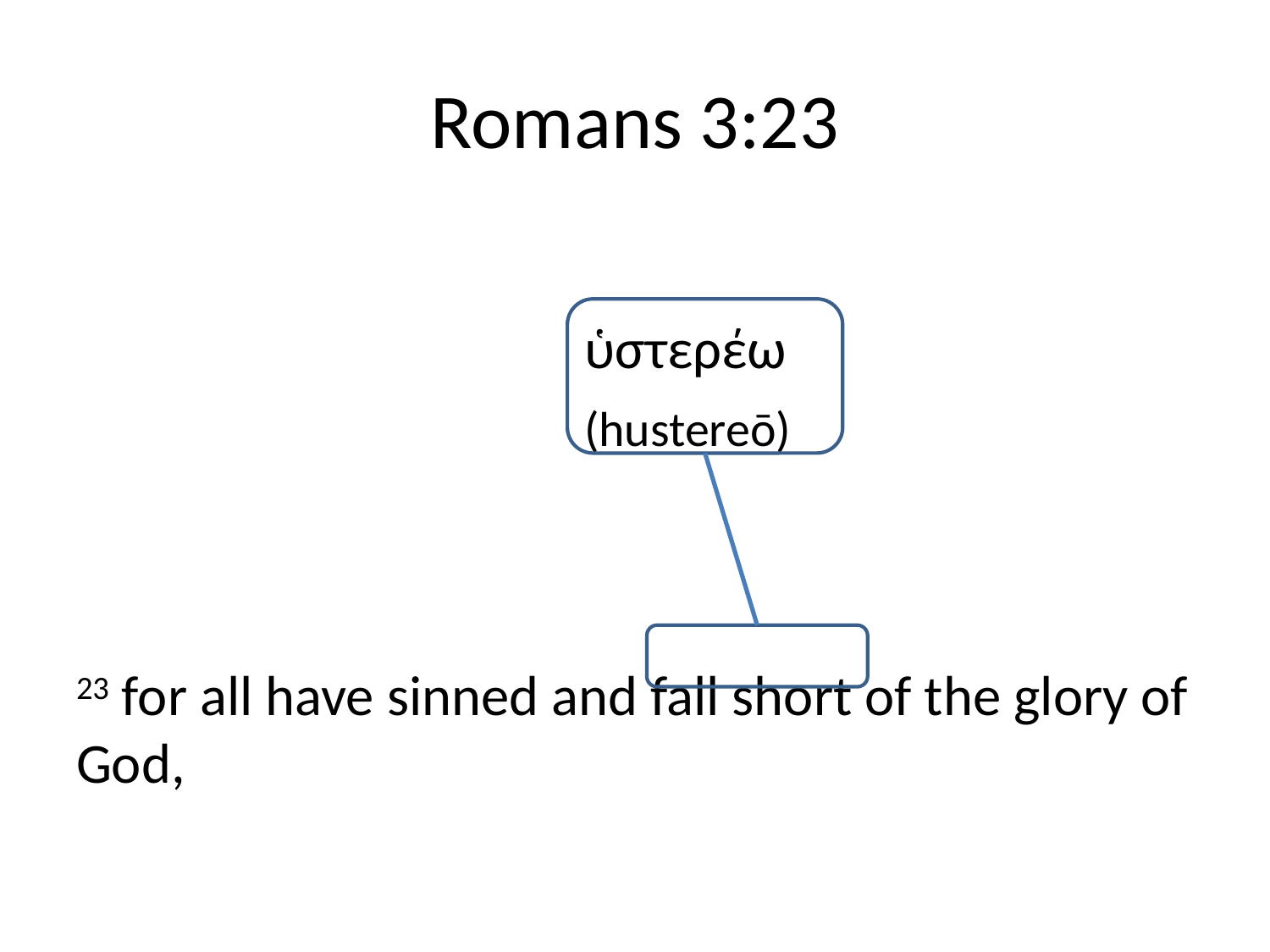

# Romans 3:23

				ὑστερέω
				(hustereō)

23 for all have sinned and fall short of the glory of God,